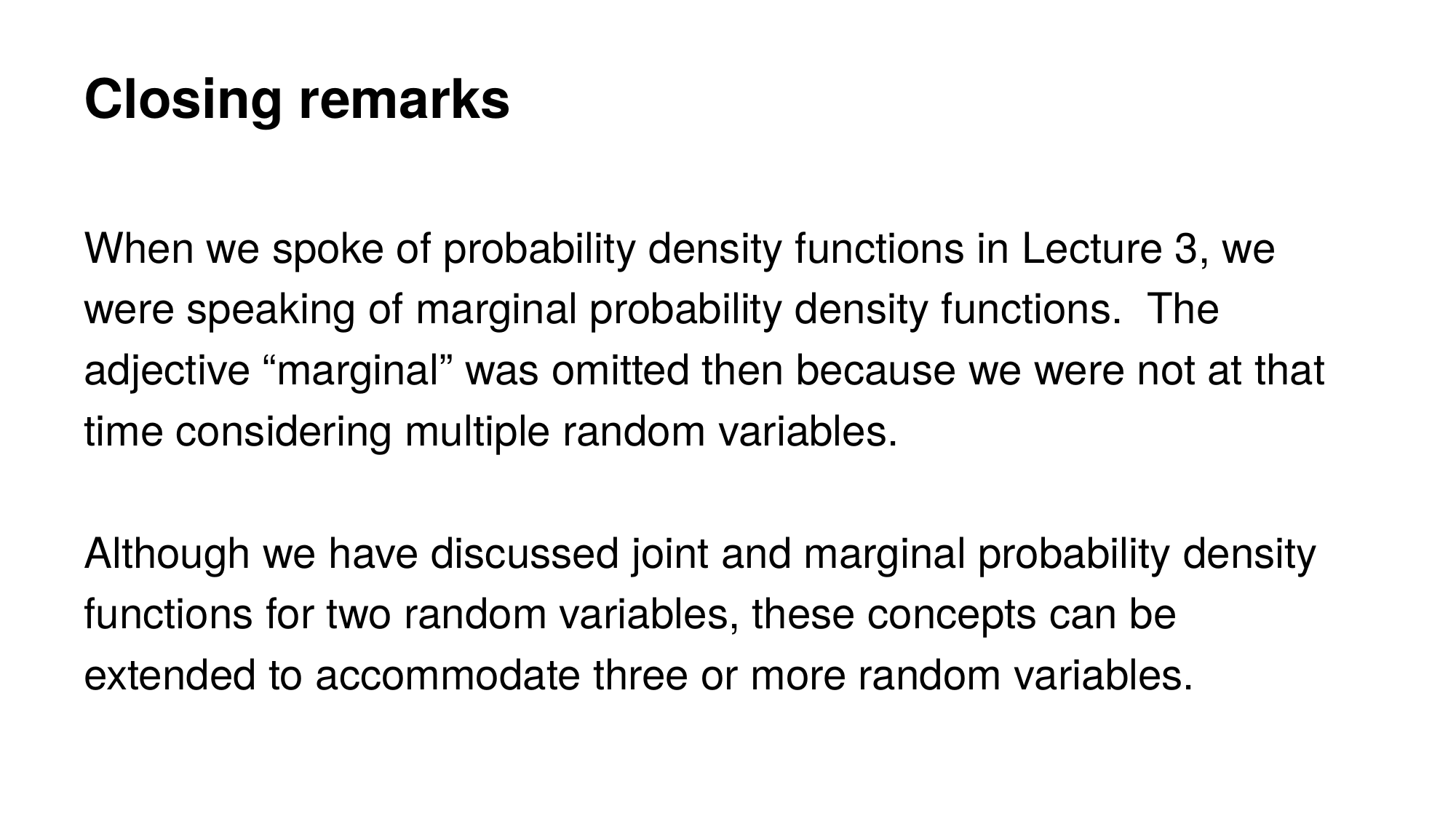

# Closing remarks
When we spoke of probability density functions in Lecture 3, we were speaking of marginal probability density functions.  The adjective “marginal” was omitted then because we were not at that time considering multiple random variables.

Although we have discussed joint and marginal probability density functions for two random variables, these concepts can be extended to accommodate three or more random variables.